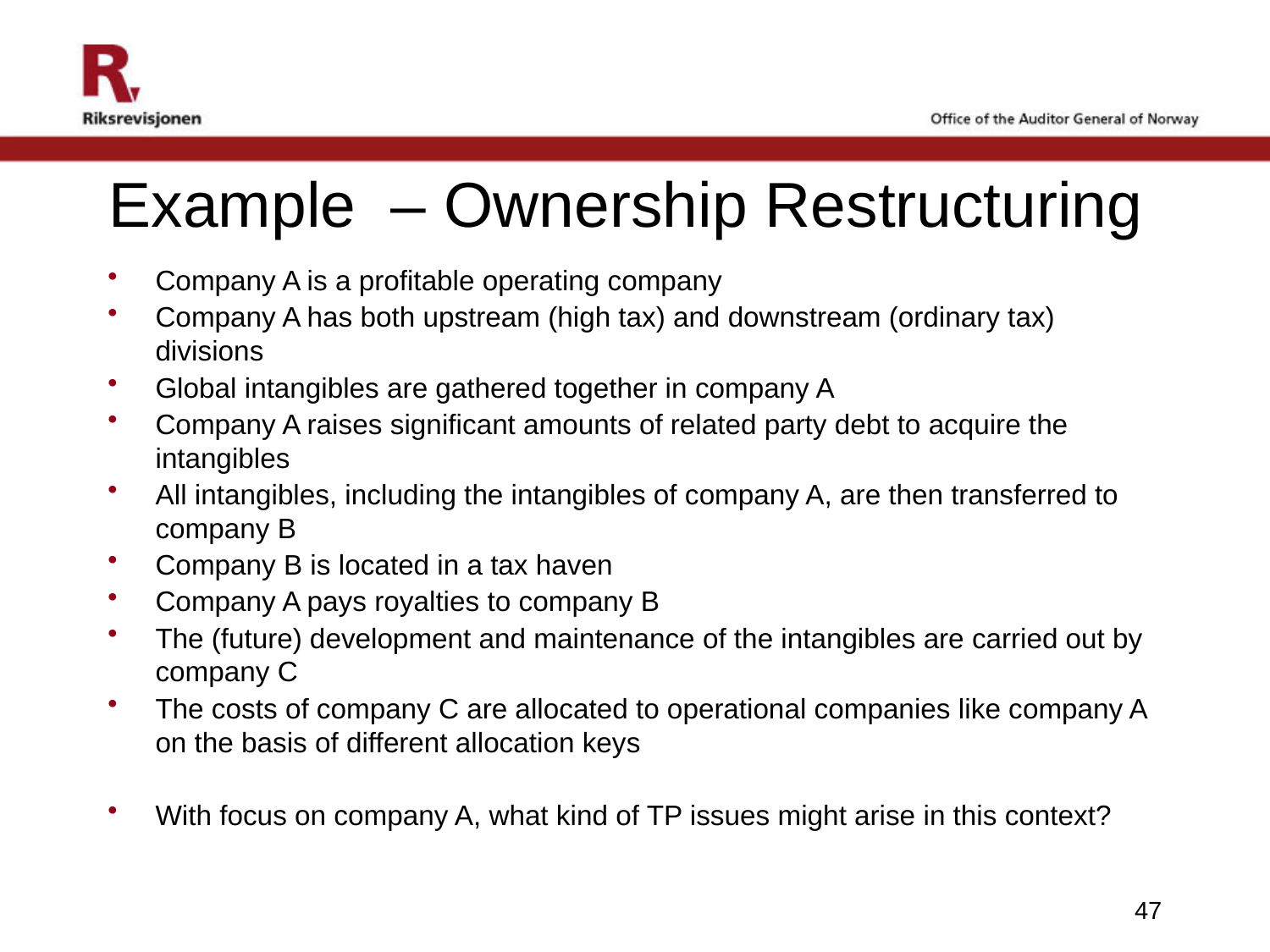

# Example  – Ownership Restructuring
Company A is a profitable operating company
Company A has both upstream (high tax) and downstream (ordinary tax) divisions
Global intangibles are gathered together in company A
Company A raises significant amounts of related party debt to acquire the intangibles
All intangibles, including the intangibles of company A, are then transferred to company B
Company B is located in a tax haven
Company A pays royalties to company B
The (future) development and maintenance of the intangibles are carried out by company C
The costs of company C are allocated to operational companies like company A on the basis of different allocation keys

With focus on company A, what kind of TP issues might arise in this context?

47